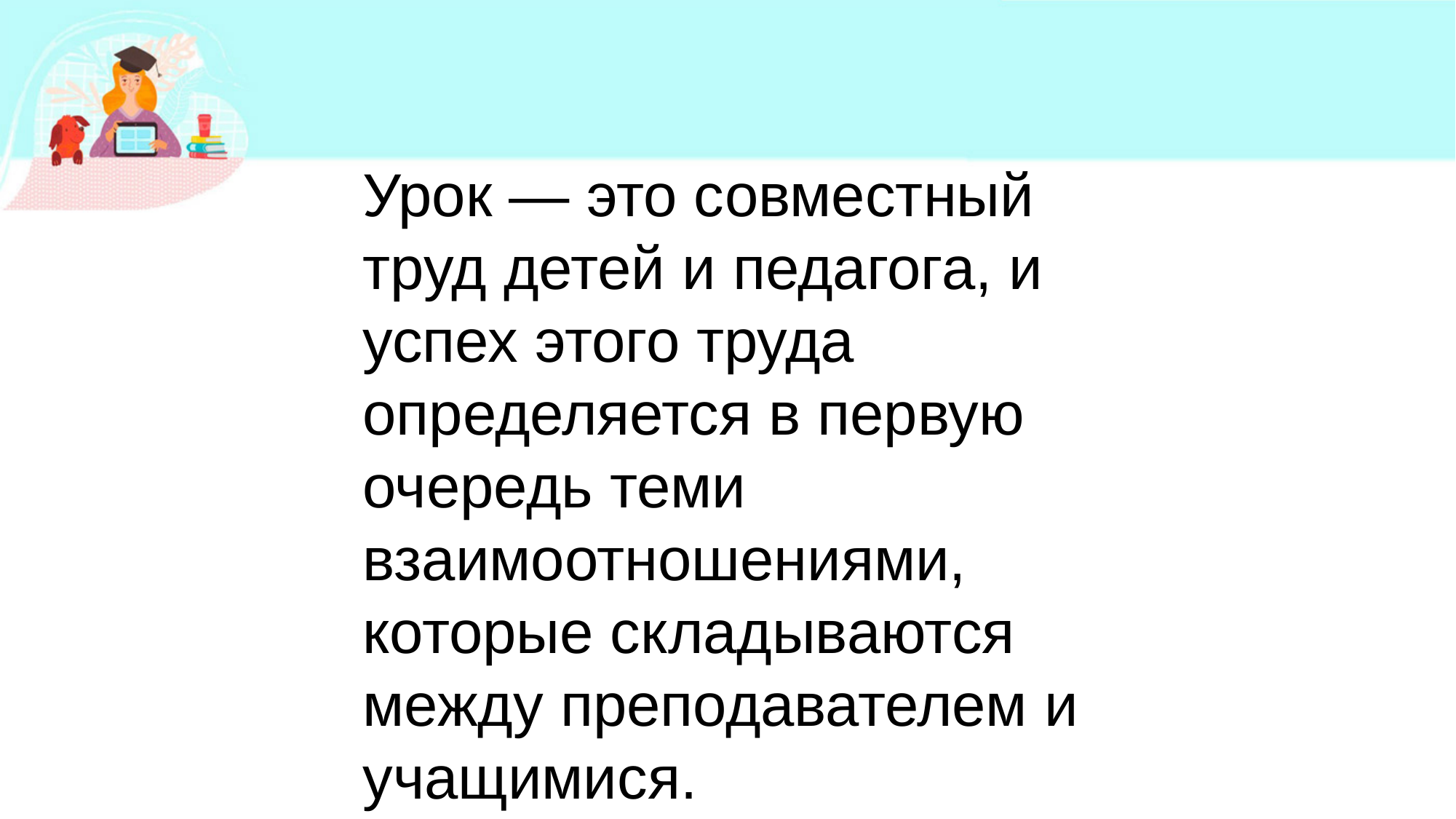

Урок — это совместный труд детей и педагога, и успех этого труда определяется в первую очередь теми взаимоотношениями, которые складываются между преподавателем и учащимися.

В.А.Сухомлинский